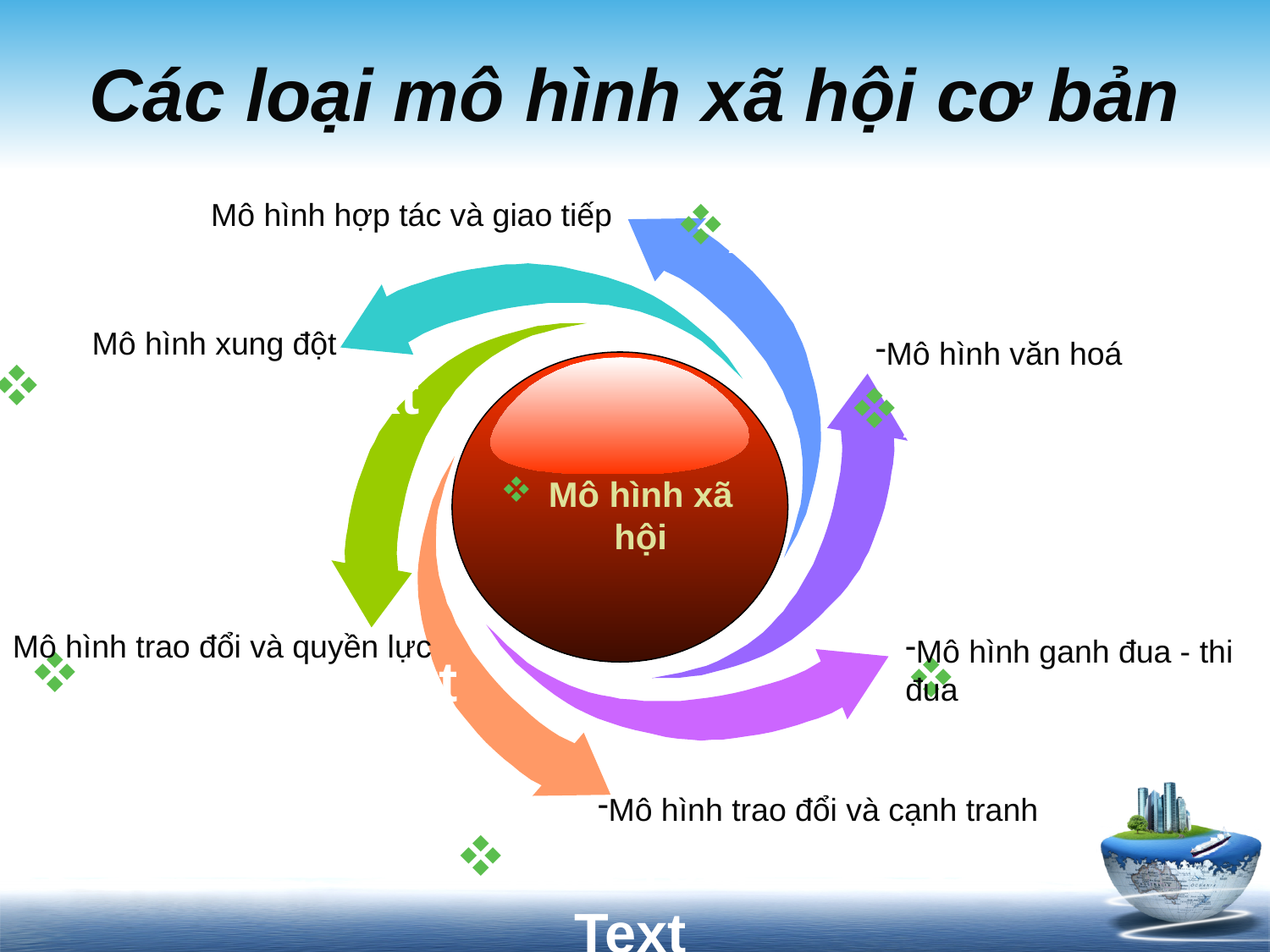

# Các loại mô hình xã hội cơ bản
Add Your Text

Add Your Text

Add Your Text

Mô hình xã hội

Add Your Text
Add Your Text
Add Your Text
Mô hình hợp tác và giao tiếp

Mô hình xung đột
Mô hình văn hoá
Mô hình trao đổi và quyền lực
Mô hình ganh đua - thi đua
Mô hình trao đổi và cạnh tranh